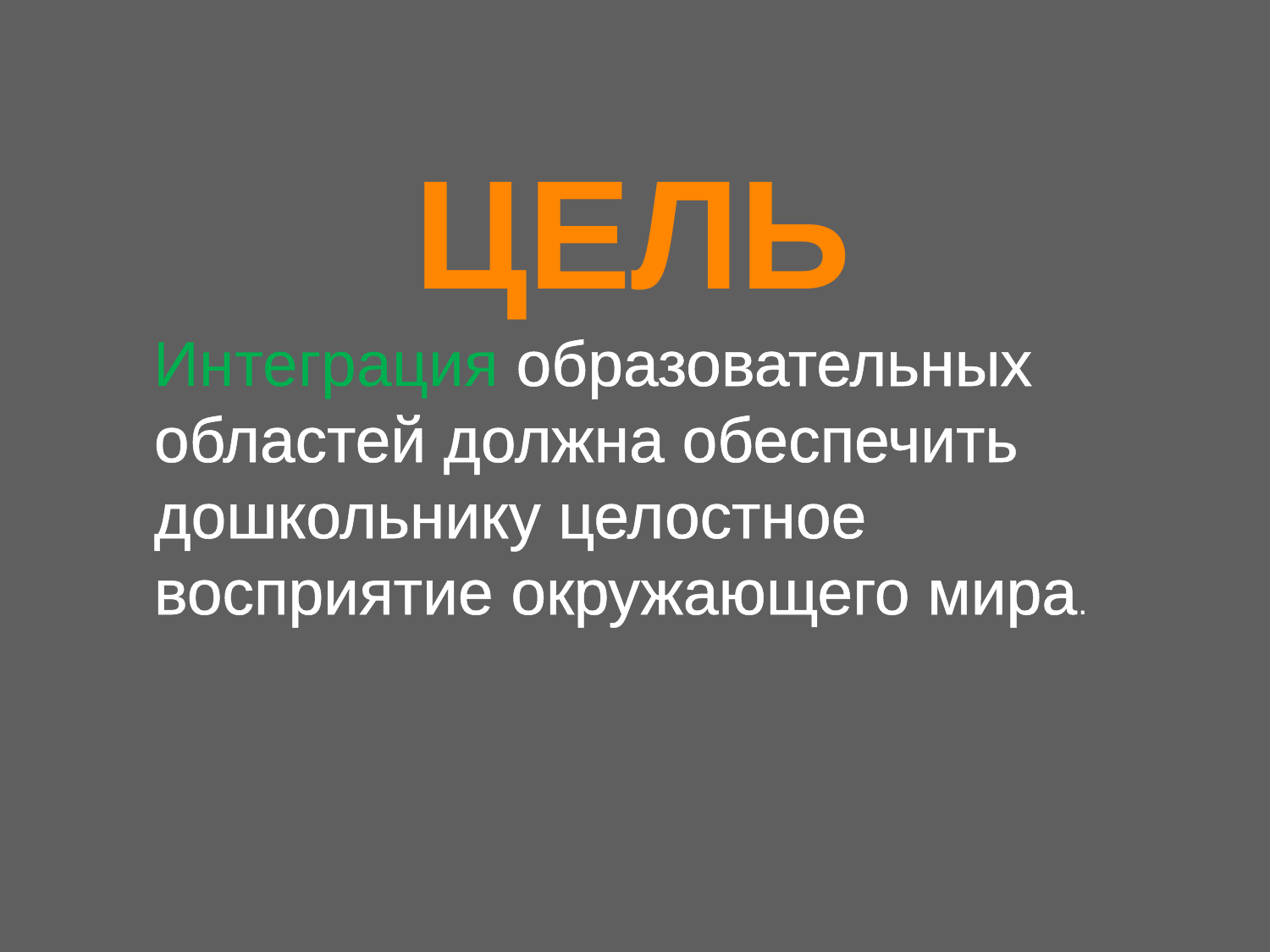

# ЦЕЛЬ
Интеграция образовательных областей должна обеспечить дошкольнику целостное восприятие окружающего мира.